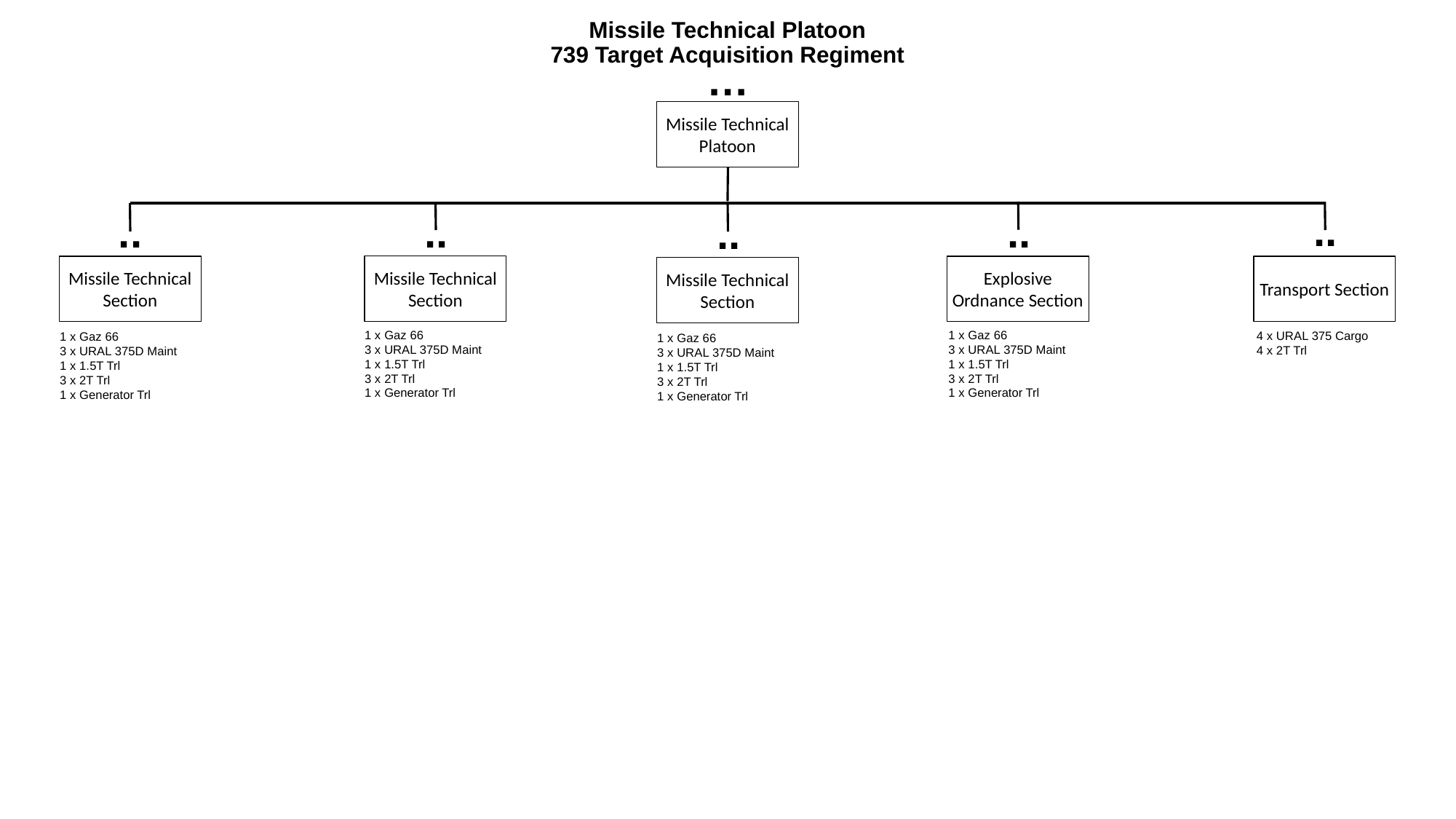

# Missile Technical Platoon 739 Target Acquisition Regiment
…
Missile Technical Platoon
..
..
..
..
..
Missile Technical Section
Missile Technical Section
Explosive Ordnance Section
Transport Section
Missile Technical Section
1 x Gaz 66
3 x URAL 375D Maint
1 x 1.5T Trl
3 x 2T Trl
1 x Generator Trl
1 x Gaz 66
3 x URAL 375D Maint
1 x 1.5T Trl
3 x 2T Trl
1 x Generator Trl
4 x URAL 375 Cargo
4 x 2T Trl
1 x Gaz 66
3 x URAL 375D Maint
1 x 1.5T Trl
3 x 2T Trl
1 x Generator Trl
1 x Gaz 66
3 x URAL 375D Maint
1 x 1.5T Trl
3 x 2T Trl
1 x Generator Trl